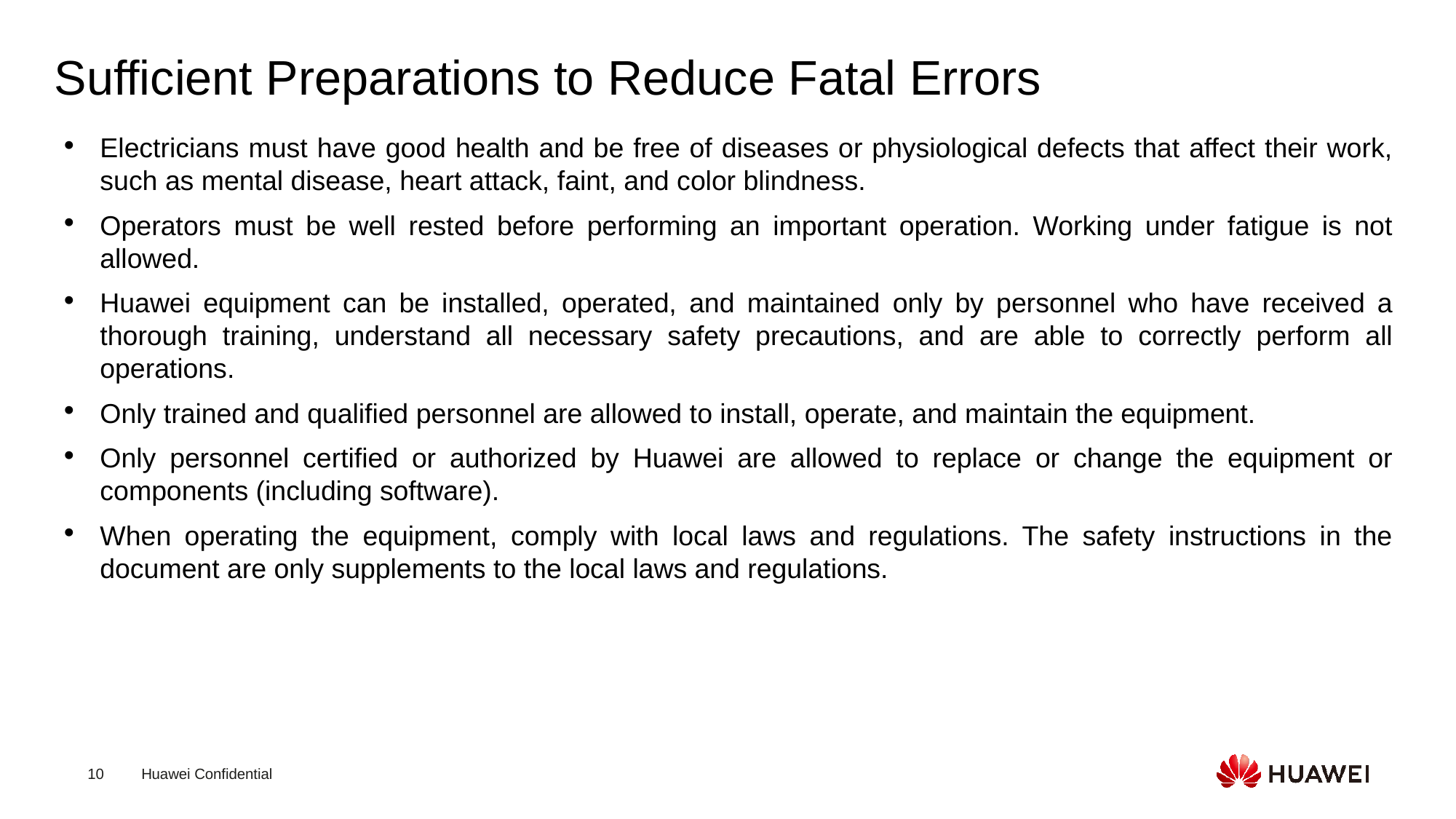

# Sufficient Preparations to Reduce Fatal Errors
Electricians must have good health and be free of diseases or physiological defects that affect their work, such as mental disease, heart attack, faint, and color blindness.
Operators must be well rested before performing an important operation. Working under fatigue is not allowed.
Huawei equipment can be installed, operated, and maintained only by personnel who have received a thorough training, understand all necessary safety precautions, and are able to correctly perform all operations.
Only trained and qualified personnel are allowed to install, operate, and maintain the equipment.
Only personnel certified or authorized by Huawei are allowed to replace or change the equipment or components (including software).
When operating the equipment, comply with local laws and regulations. The safety instructions in the document are only supplements to the local laws and regulations.